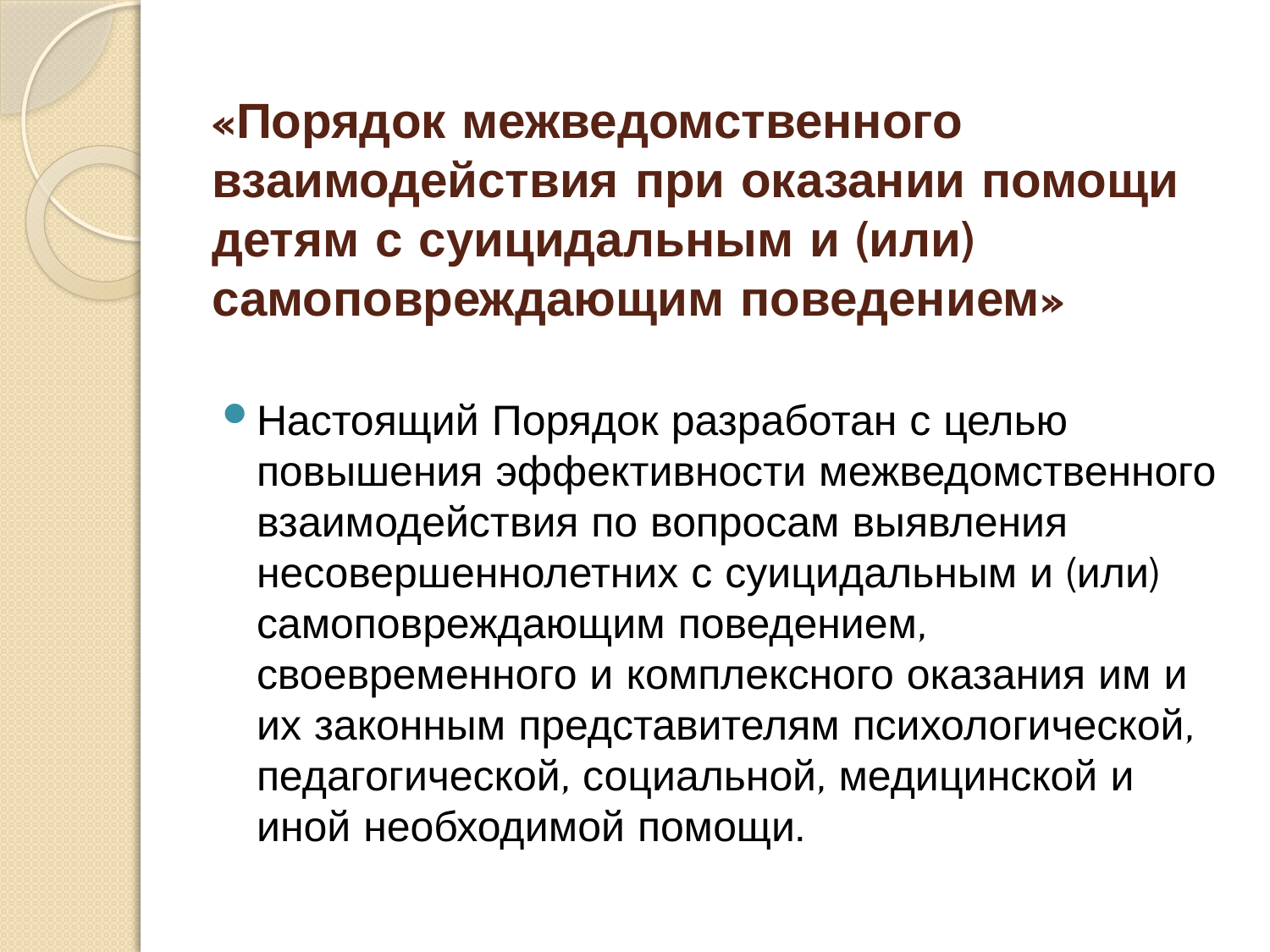

# «Порядок межведомственного взаимодействия при оказании помощи детям с суицидальным и (или) самоповреждающим поведением»
Настоящий Порядок разработан с целью повышения эффективности межведомственного взаимодействия по вопросам выявления несовершеннолетних с суицидальным и (или) самоповреждающим поведением, своевременного и комплексного оказания им и их законным представителям психологической, педагогической, социальной, медицинской и иной необходимой помощи.